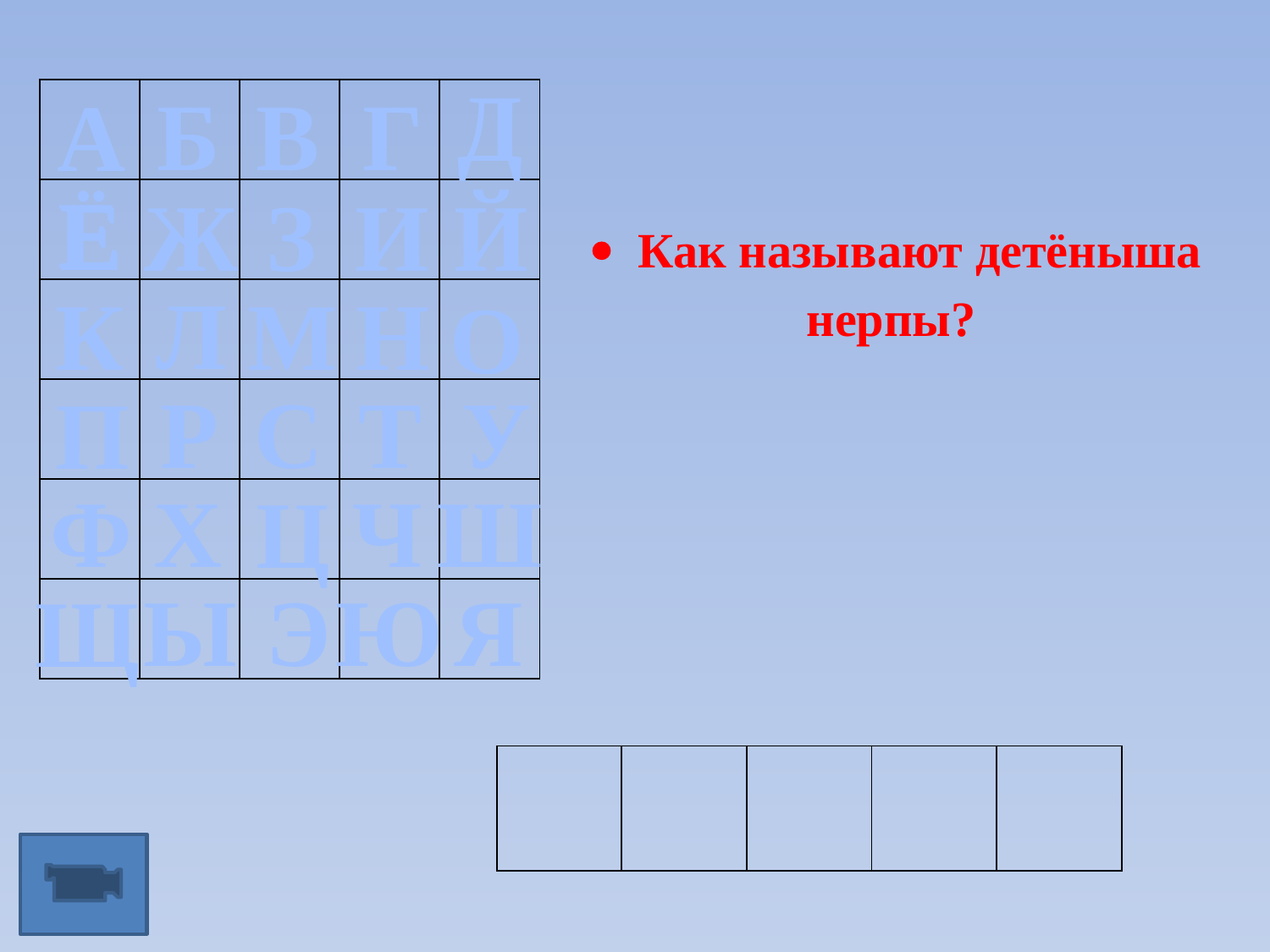

Д
Б
В
Г
А
|  |  |  |  |  |
| --- | --- | --- | --- | --- |
|  |  |  |  |  |
|  |  |  |  |  |
|  |  |  |  |  |
|  |  |  |  |  |
|  |  |  |  |  |
•  Как называют детёныша нерпы?
Е
Ё
Ж
З
И
Й
Л
К
М
Н
О
Р
С
Т
У
П
Ф
Х
Ч
Ш
Ц
Ы
Э
Ю
Я
Щ
|  |  |  |  |  |
| --- | --- | --- | --- | --- |